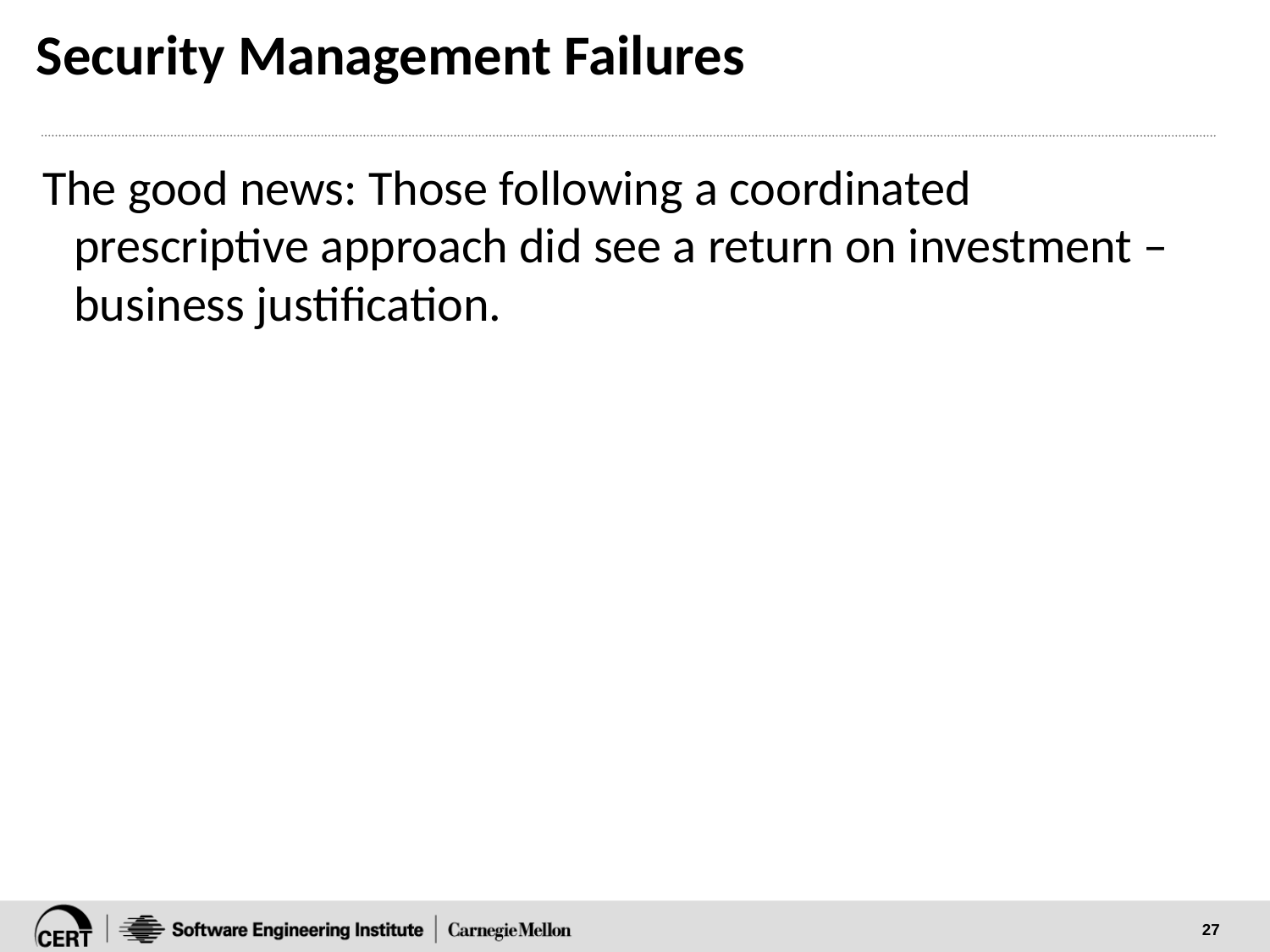

# Security Management Failures
The good news: Those following a coordinated prescriptive approach did see a return on investment – business justification.